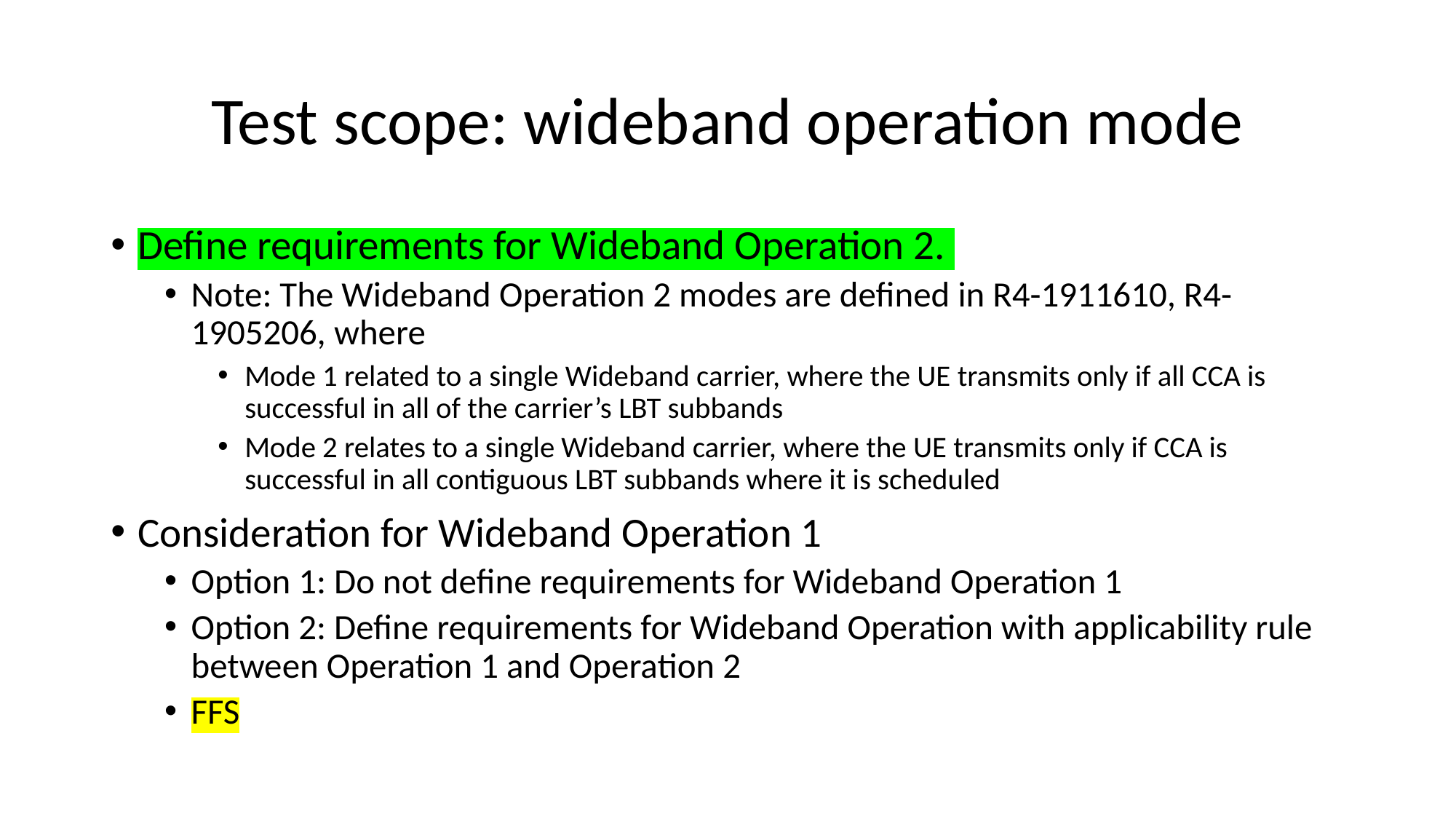

# Test scope: wideband operation mode
Define requirements for Wideband Operation 2.
Note: The Wideband Operation 2 modes are defined in R4-1911610, R4-1905206, where
Mode 1 related to a single Wideband carrier, where the UE transmits only if all CCA is successful in all of the carrier’s LBT subbands
Mode 2 relates to a single Wideband carrier, where the UE transmits only if CCA is successful in all contiguous LBT subbands where it is scheduled
Consideration for Wideband Operation 1
Option 1: Do not define requirements for Wideband Operation 1
Option 2: Define requirements for Wideband Operation with applicability rule between Operation 1 and Operation 2
FFS